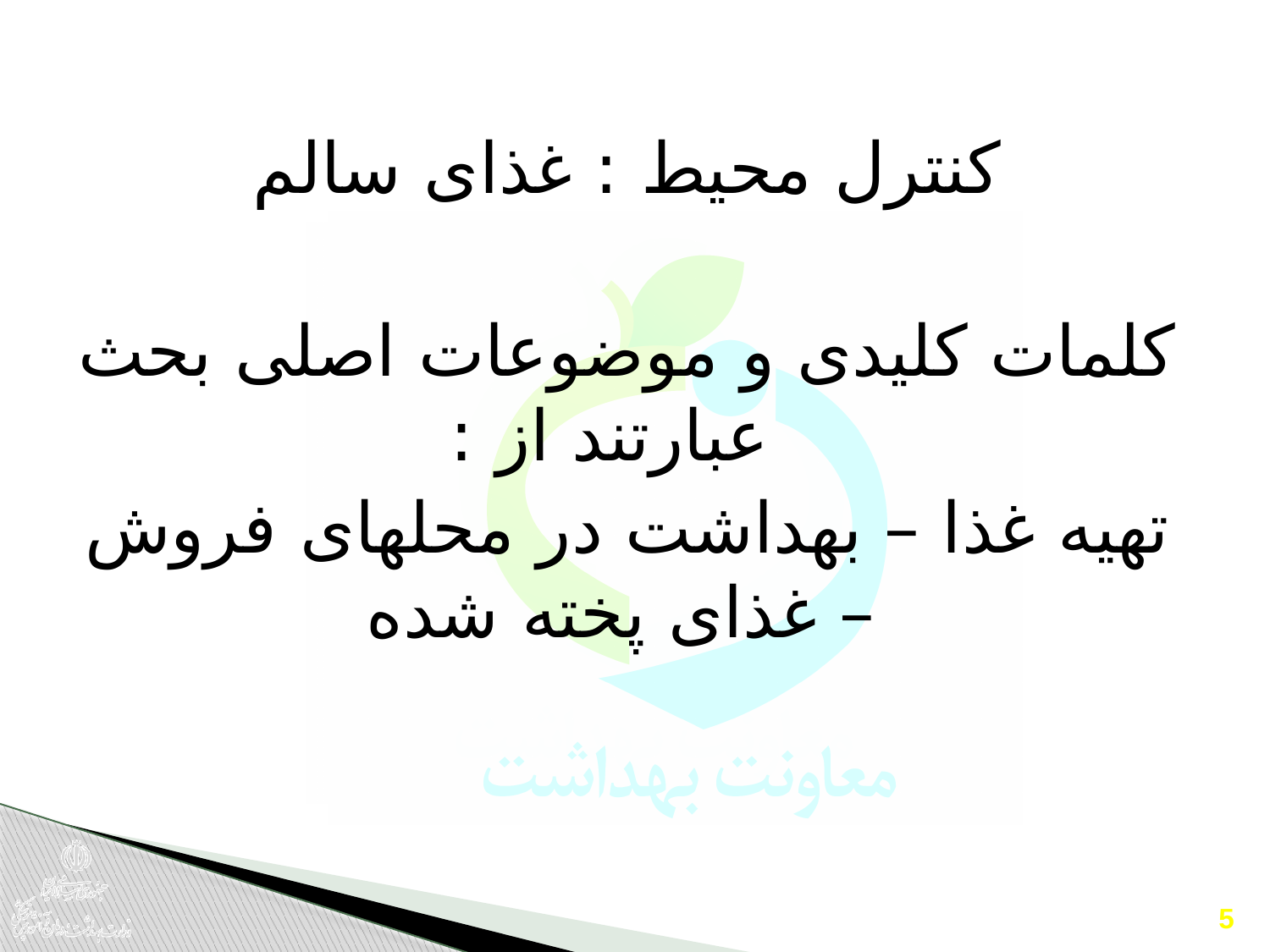

کنترل محیط : غذای سالم

کلمات کلیدی و موضوعات اصلی بحث عبارتند از :
تهیه غذا – بهداشت در محلهای فروش – غذای پخته شده

5